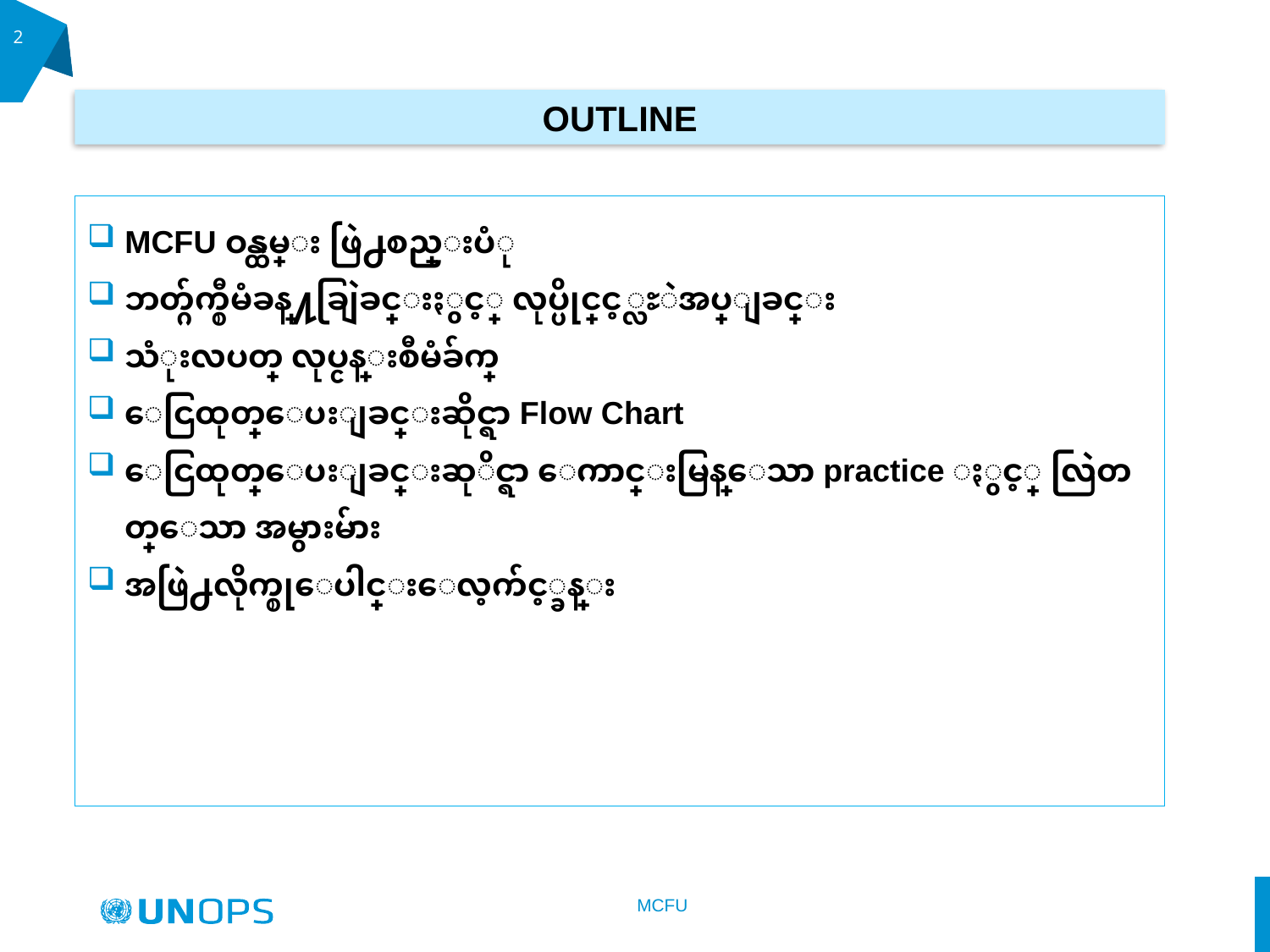

2
OUTLINE
MCFU ဝန္ထမ္း ဖြဲ႕စည္းပံု
ဘတ္ဂ်က္စီမံခန္႔ချြဲခင္းႏွင့္ လုပ္ပိုင္ခြင့္လႊဲအပ္ျခင္း
သံုးလပတ္ လုပ္ငန္းစီမံခ်က္
ေငြထုတ္ေပးျခင္းဆိုင္ရာ Flow Chart
ေငြထုတ္ေပးျခင္းဆုိင္ရာ ေကာင္းမြန္ေသာ practice ႏွင့္ လြဲတတ္ေသာ အမွားမ်ား
အဖြဲ႕လိုက္စုေပါင္းေလ့က်င့္ခန္း
MCFU